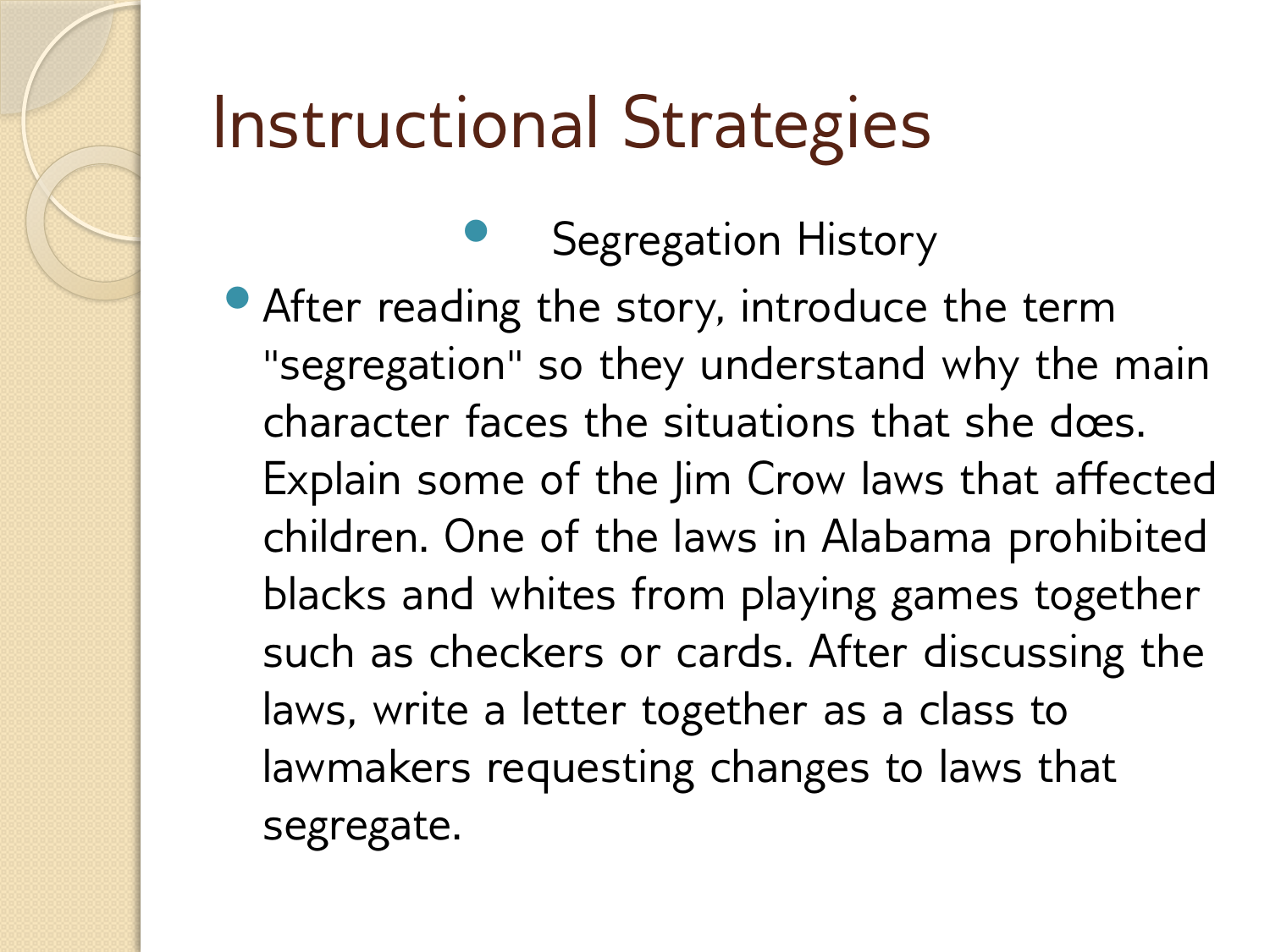

# Instructional Strategies
Segregation History
After reading the story, introduce the term "segregation" so they understand why the main character faces the situations that she does. Explain some of the Jim Crow laws that affected children. One of the laws in Alabama prohibited blacks and whites from playing games together such as checkers or cards. After discussing the laws, write a letter together as a class to lawmakers requesting changes to laws that segregate.